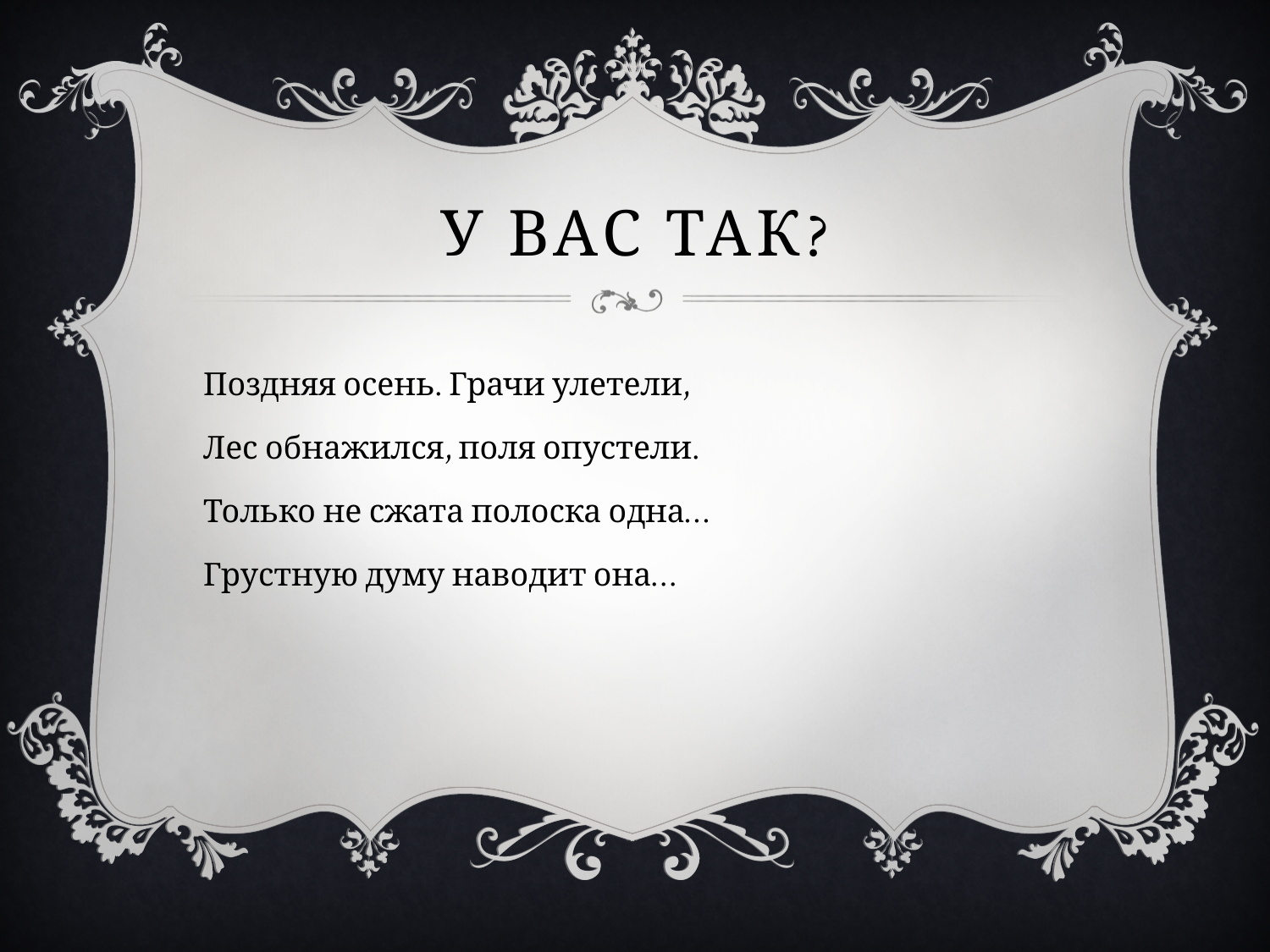

# У вас так?
Поздняя осень. Грачи улетели,
Лес обнажился, поля опустели.
Только не сжата полоска одна…
Грустную думу наводит она…